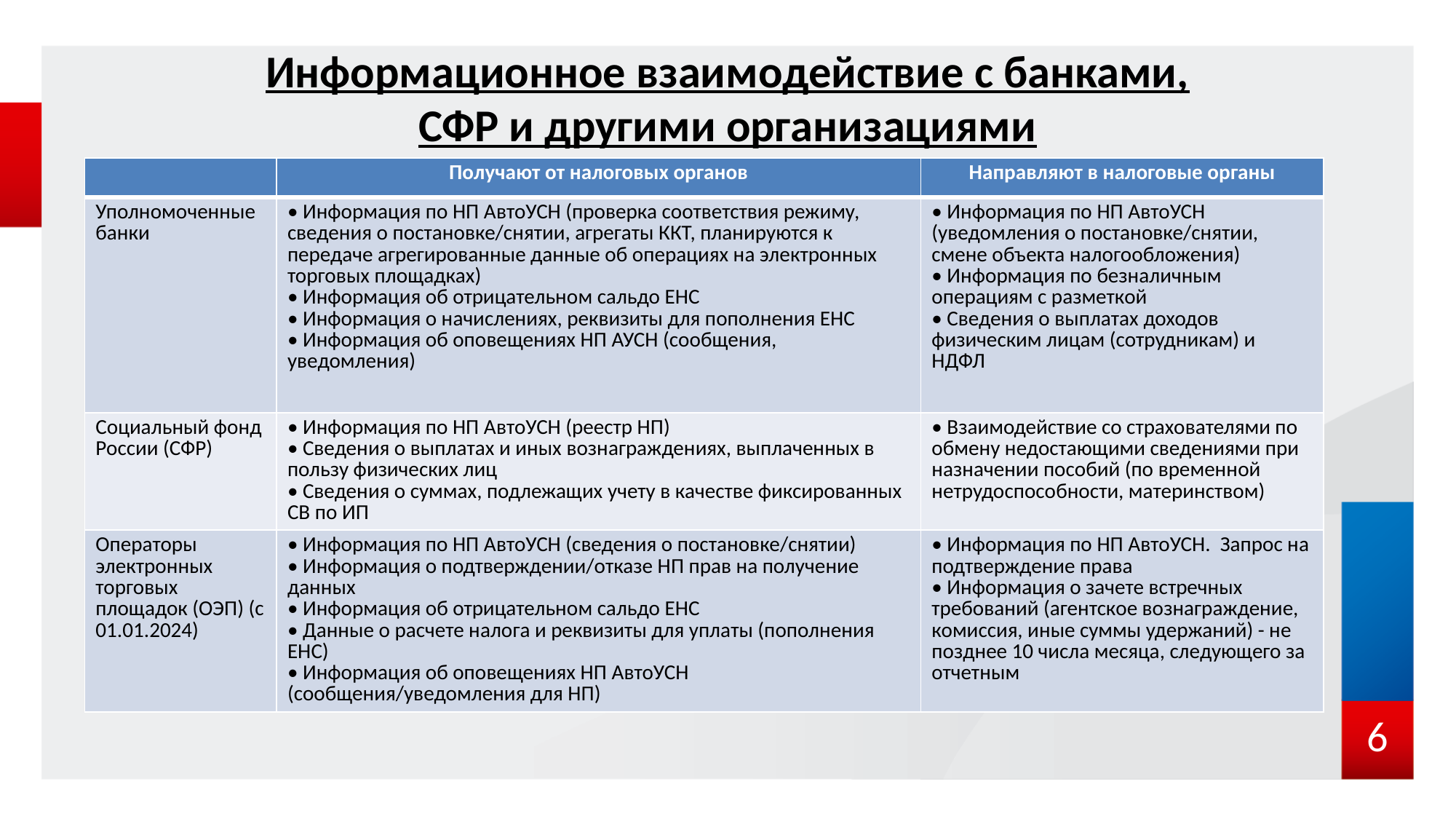

Информационное взаимодействие с банками,
СФР и другими организациями
|  | Получают от налоговых органов | Направляют в налоговые органы |
| --- | --- | --- |
| Уполномоченные банки | • Информация по НП АвтоУСН (проверка соответствия режиму, сведения о постановке/снятии, агрегаты ККТ, планируются к передаче агрегированные данные об операциях на электронных торговых площадках) • Информация об отрицательном сальдо ЕНС • Информация о начислениях, реквизиты для пополнения ЕНС • Информация об оповещениях НП АУСН (сообщения, уведомления) | • Информация по НП АвтоУСН (уведомления о постановке/снятии, смене объекта налогообложения) • Информация по безналичным операциям с разметкой • Сведения о выплатах доходов физическим лицам (сотрудникам) и НДФЛ |
| Социальный фонд России (СФР) | • Информация по НП АвтоУСН (реестр НП) • Сведения о выплатах и иных вознаграждениях, выплаченных в пользу физических лиц • Сведения о суммах, подлежащих учету в качестве фиксированных СВ по ИП | • Взаимодействие со страхователями по обмену недостающими сведениями при назначении пособий (по временной нетрудоспособности, материнством) |
| Операторы электронных торговых площадок (ОЭП) (с 01.01.2024) | • Информация по НП АвтоУСН (сведения о постановке/снятии) • Информация о подтверждении/отказе НП прав на получение данных • Информация об отрицательном сальдо ЕНС • Данные о расчете налога и реквизиты для уплаты (пополнения ЕНС) • Информация об оповещениях НП АвтоУСН (сообщения/уведомления для НП) | • Информация по НП АвтоУСН. Запрос на подтверждение права • Информация о зачете встречных требований (агентское вознаграждение, комиссия, иные суммы удержаний) - не позднее 10 числа месяца, следующего за отчетным |
6